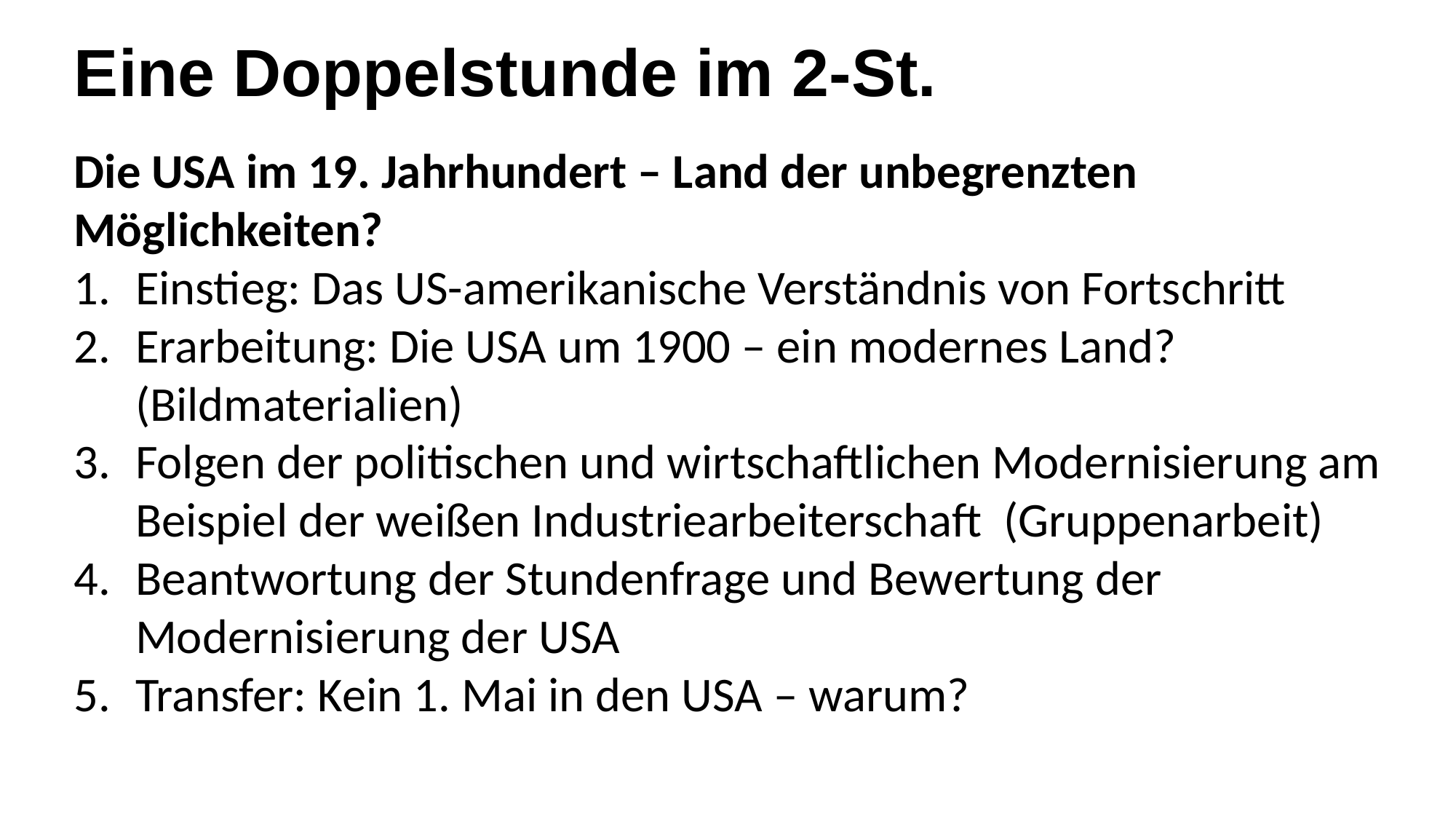

# Eine Doppelstunde im 2-St.
Die USA im 19. Jahrhundert – Land der unbegrenzten Möglichkeiten?
Einstieg: Das US-amerikanische Verständnis von Fortschritt
Erarbeitung: Die USA um 1900 – ein modernes Land? (Bildmaterialien)
Folgen der politischen und wirtschaftlichen Modernisierung am Beispiel der weißen Industriearbeiterschaft  (Gruppenarbeit)
Beantwortung der Stundenfrage und Bewertung der Modernisierung der USA
Transfer: Kein 1. Mai in den USA – warum?